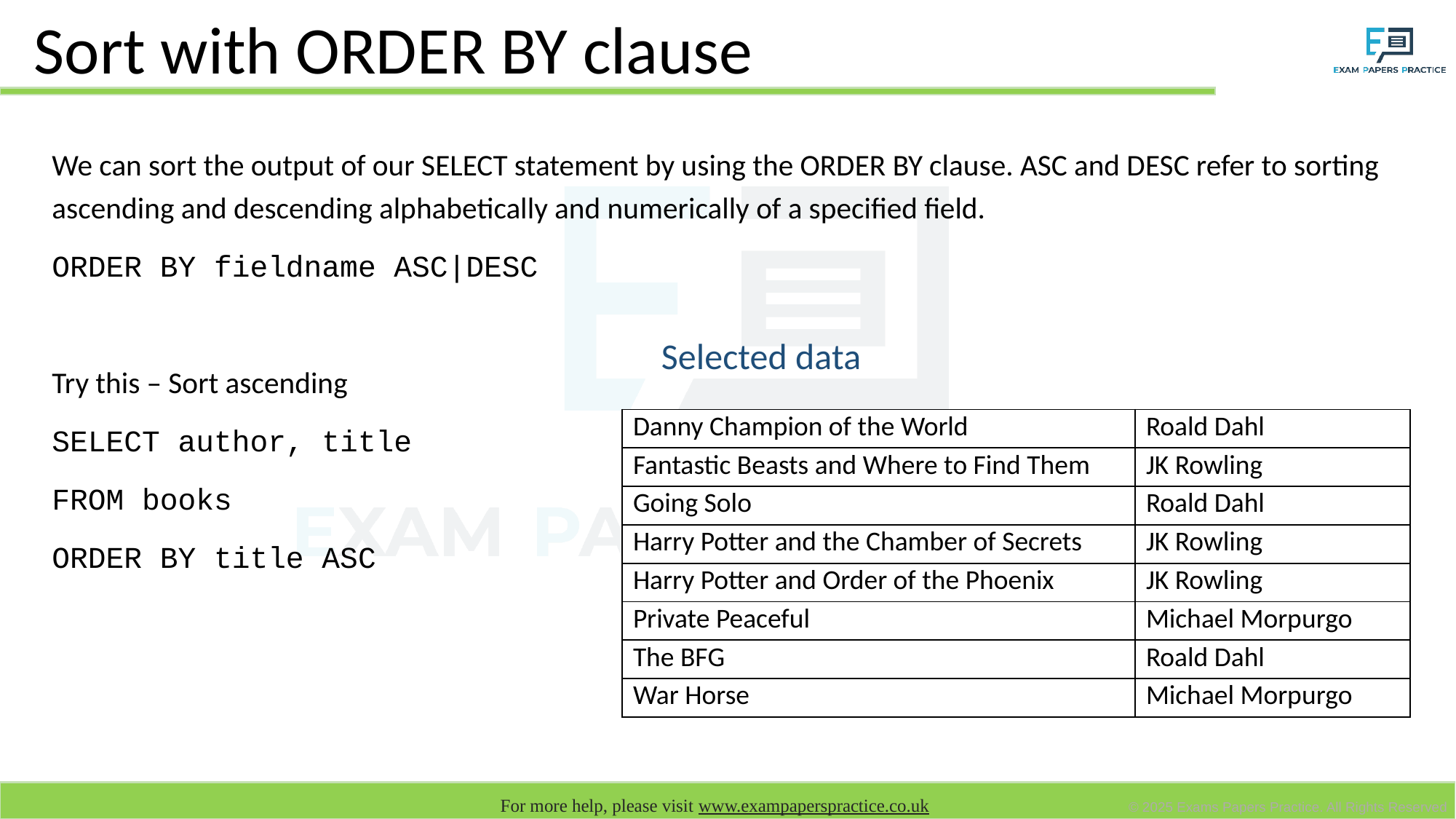

# Sort with ORDER BY clause
We can sort the output of our SELECT statement by using the ORDER BY clause. ASC and DESC refer to sorting ascending and descending alphabetically and numerically of a specified field.
ORDER BY fieldname ASC|DESC

Try this – Sort ascending
SELECT author, title
FROM books
ORDER BY title ASC

Selected data
| Danny Champion of the World | Roald Dahl |
| --- | --- |
| Fantastic Beasts and Where to Find Them | JK Rowling |
| Going Solo | Roald Dahl |
| Harry Potter and the Chamber of Secrets | JK Rowling |
| Harry Potter and Order of the Phoenix | JK Rowling |
| Private Peaceful | Michael Morpurgo |
| The BFG | Roald Dahl |
| War Horse | Michael Morpurgo |